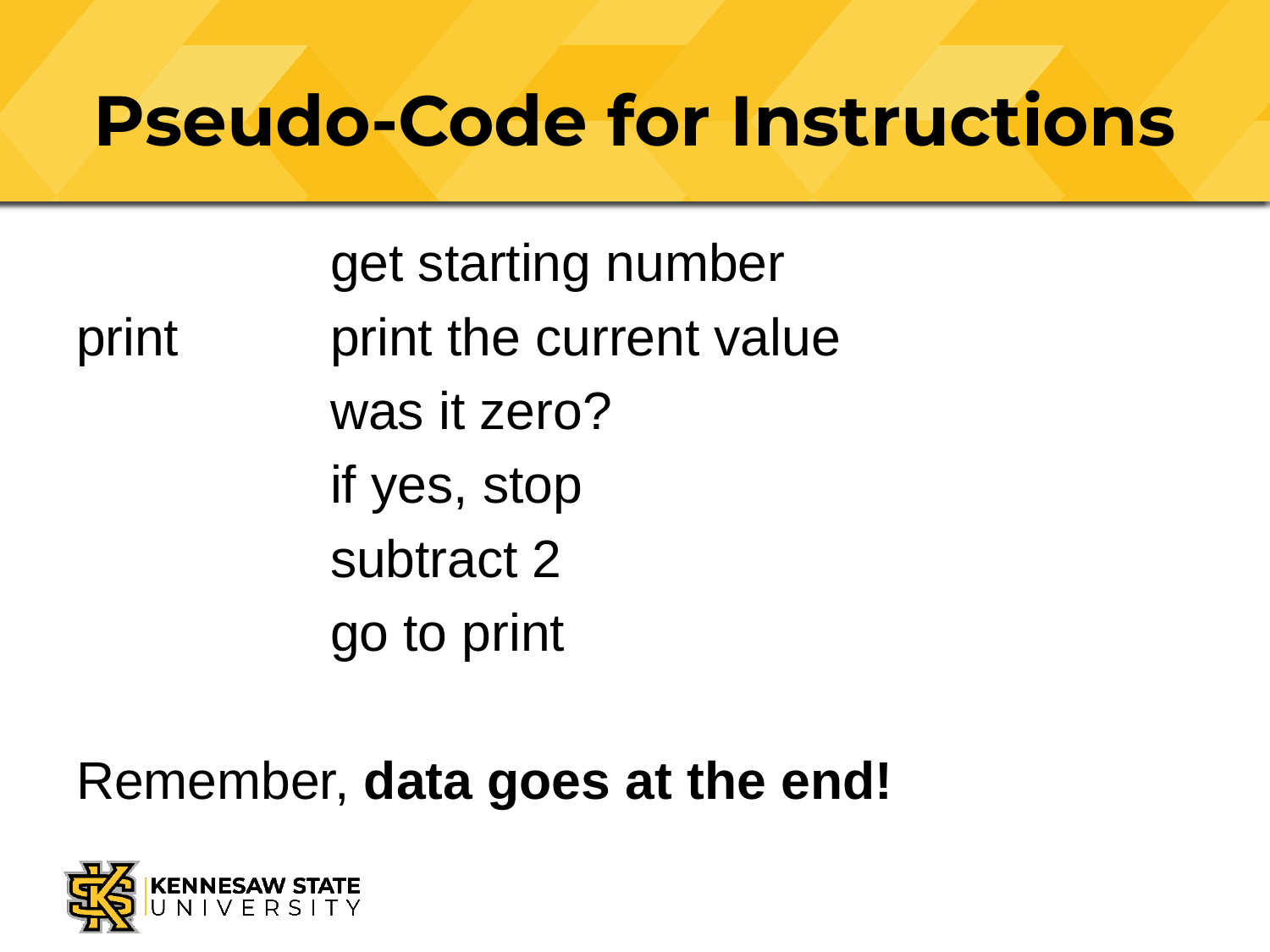

# Pseudo-Code for Instructions
		get starting number
print		print the current value
		was it zero?
		if yes, stop
		subtract 2
		go to print

Remember, data goes at the end!